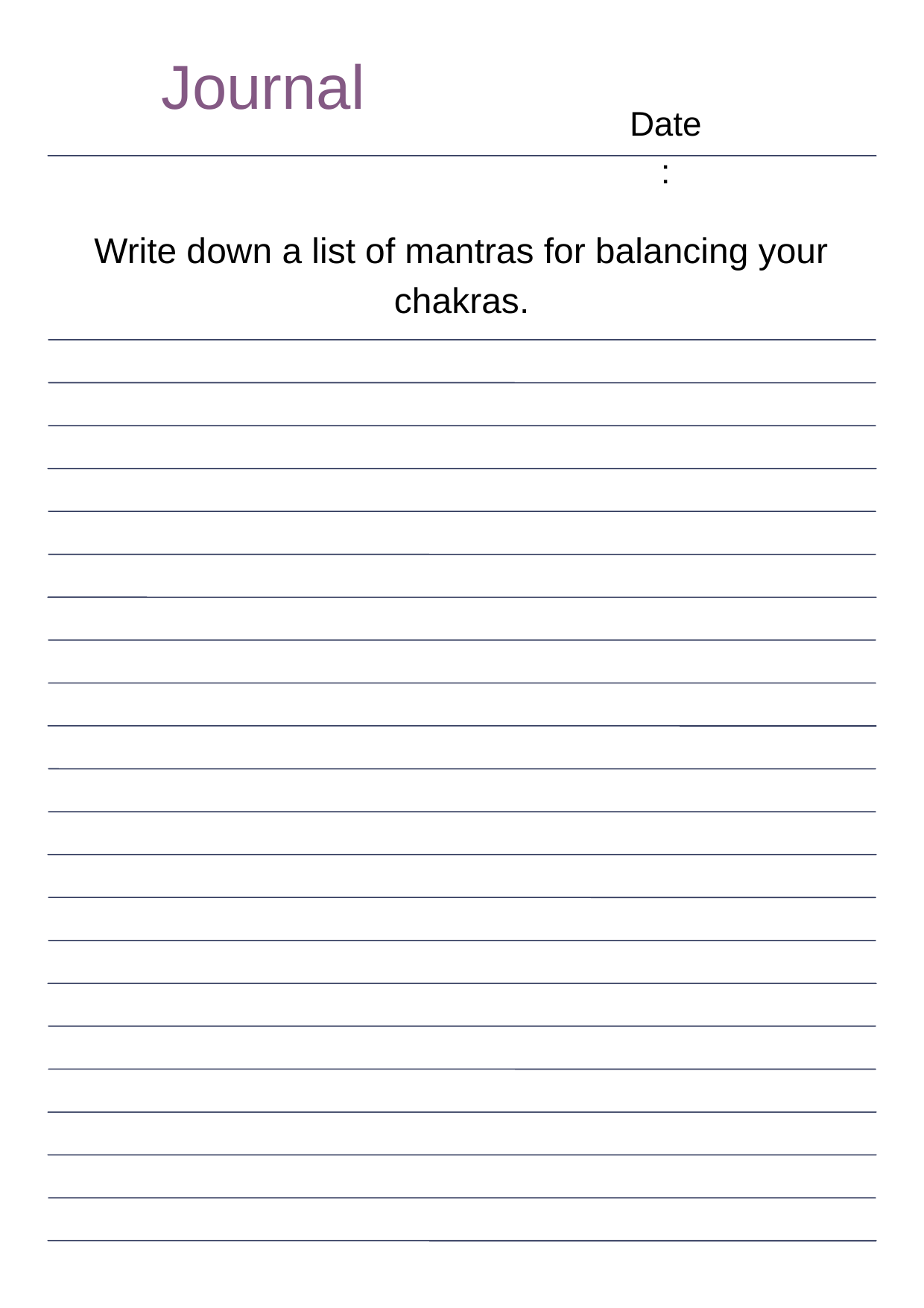

Journal
Date:

Write down a list of mantras for balancing your chakras.